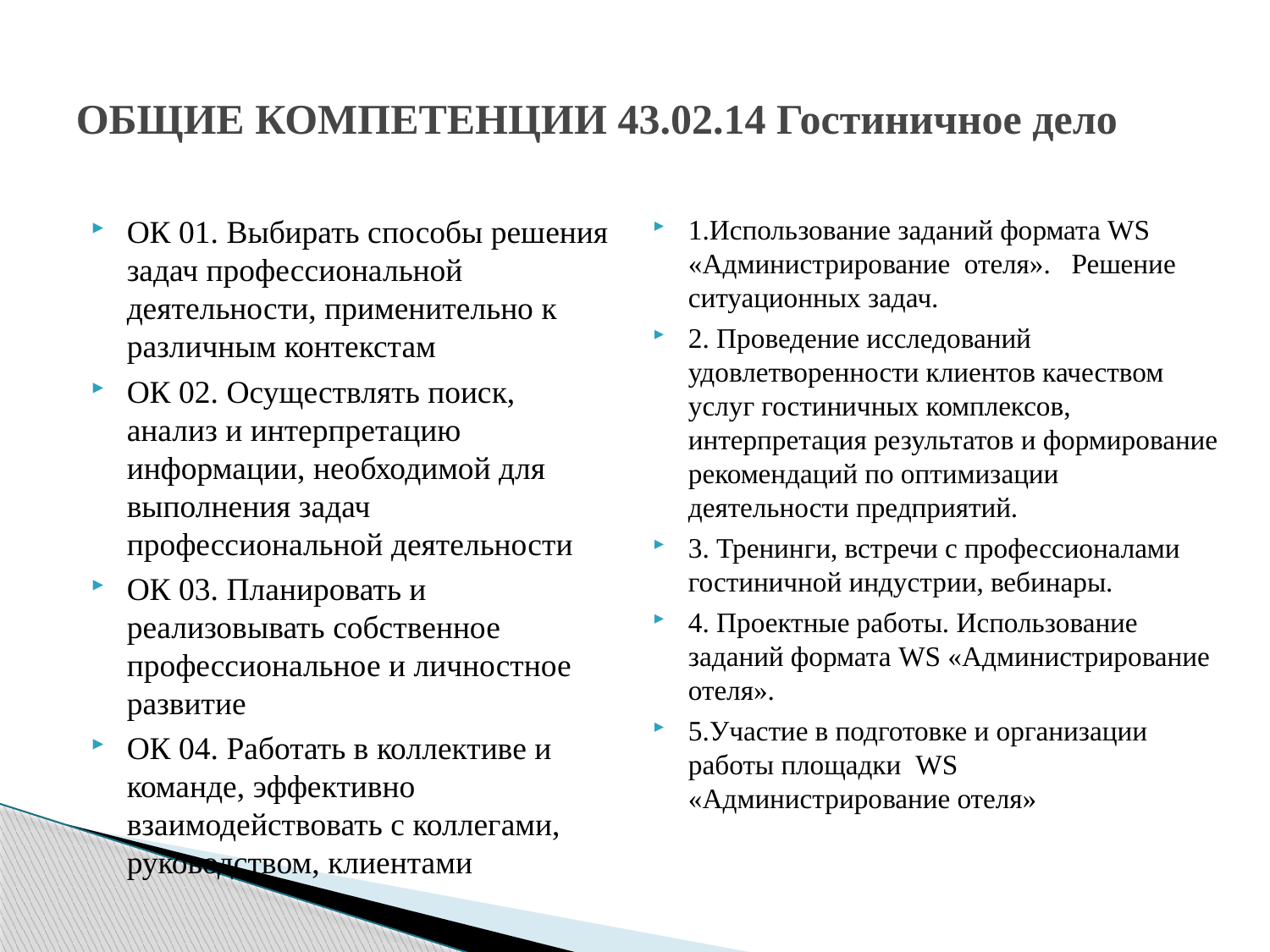

# ОБЩИЕ КОМПЕТЕНЦИИ 43.02.14 Гостиничное дело
ОК 01. Выбирать способы решения задач профессиональной деятельности, применительно к различным контекстам
ОК 02. Осуществлять поиск, анализ и интерпретацию информации, необходимой для выполнения задач профессиональной деятельности
ОК 03. Планировать и реализовывать собственное профессиональное и личностное развитие
ОК 04. Работать в коллективе и команде, эффективно взаимодействовать с коллегами, руководством, клиентами

1.Использование заданий формата WS «Администрирование  отеля».   Решение ситуационных задач.
2. Проведение исследований удовлетворенности клиентов качеством услуг гостиничных комплексов, интерпретация результатов и формирование рекомендаций по оптимизации деятельности предприятий.
3. Тренинги, встречи с профессионалами гостиничной индустрии, вебинары.
4. Проектные работы. Использование заданий формата WS «Администрирование отеля».
5.Участие в подготовке и организации работы площадки  WS «Администрирование отеля»